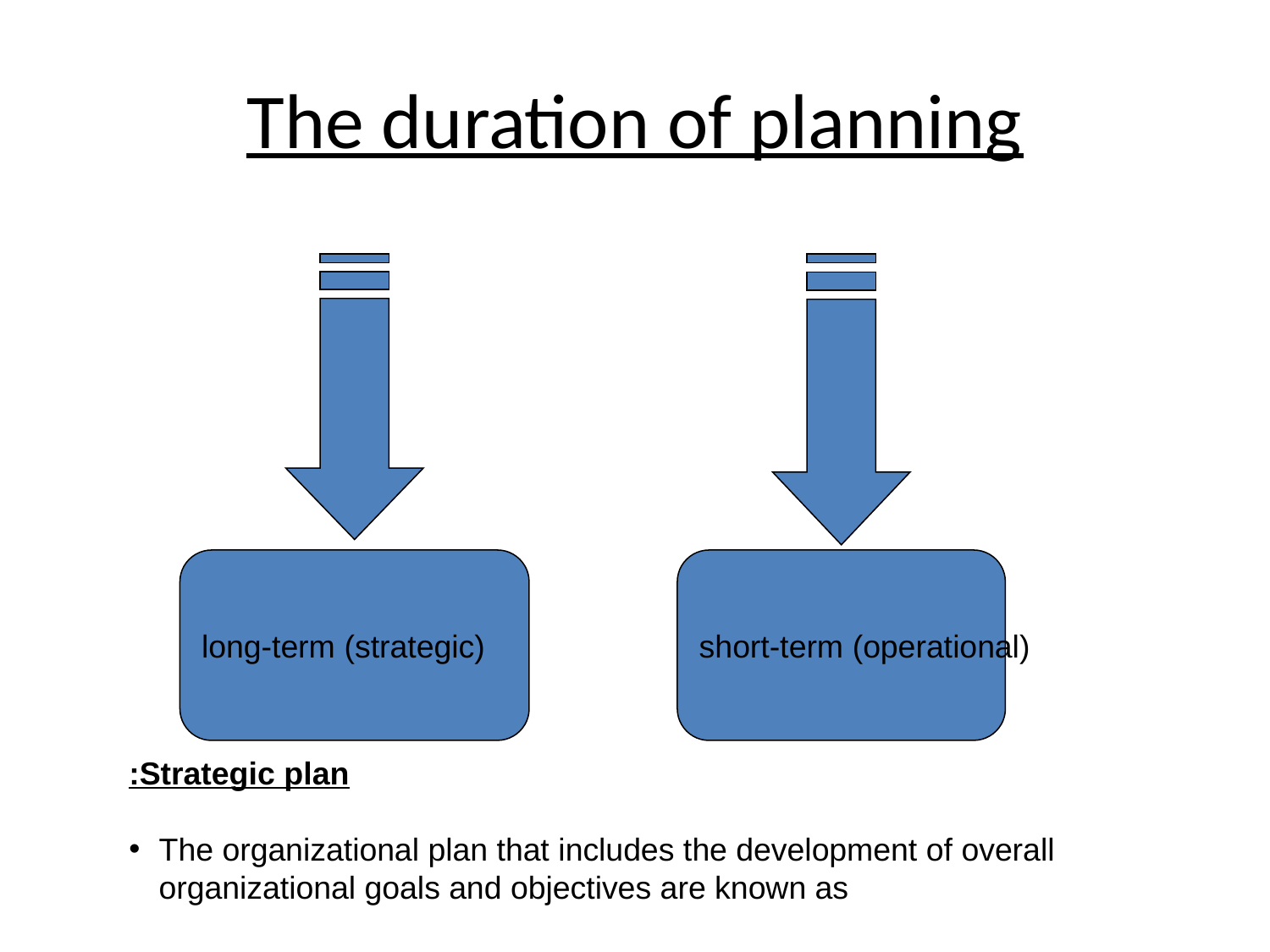

# The duration of planning

long-term (strategic)
short-term (operational)
:Strategic plan

The organizational plan that includes the development of overall organizational goals and objectives are known as